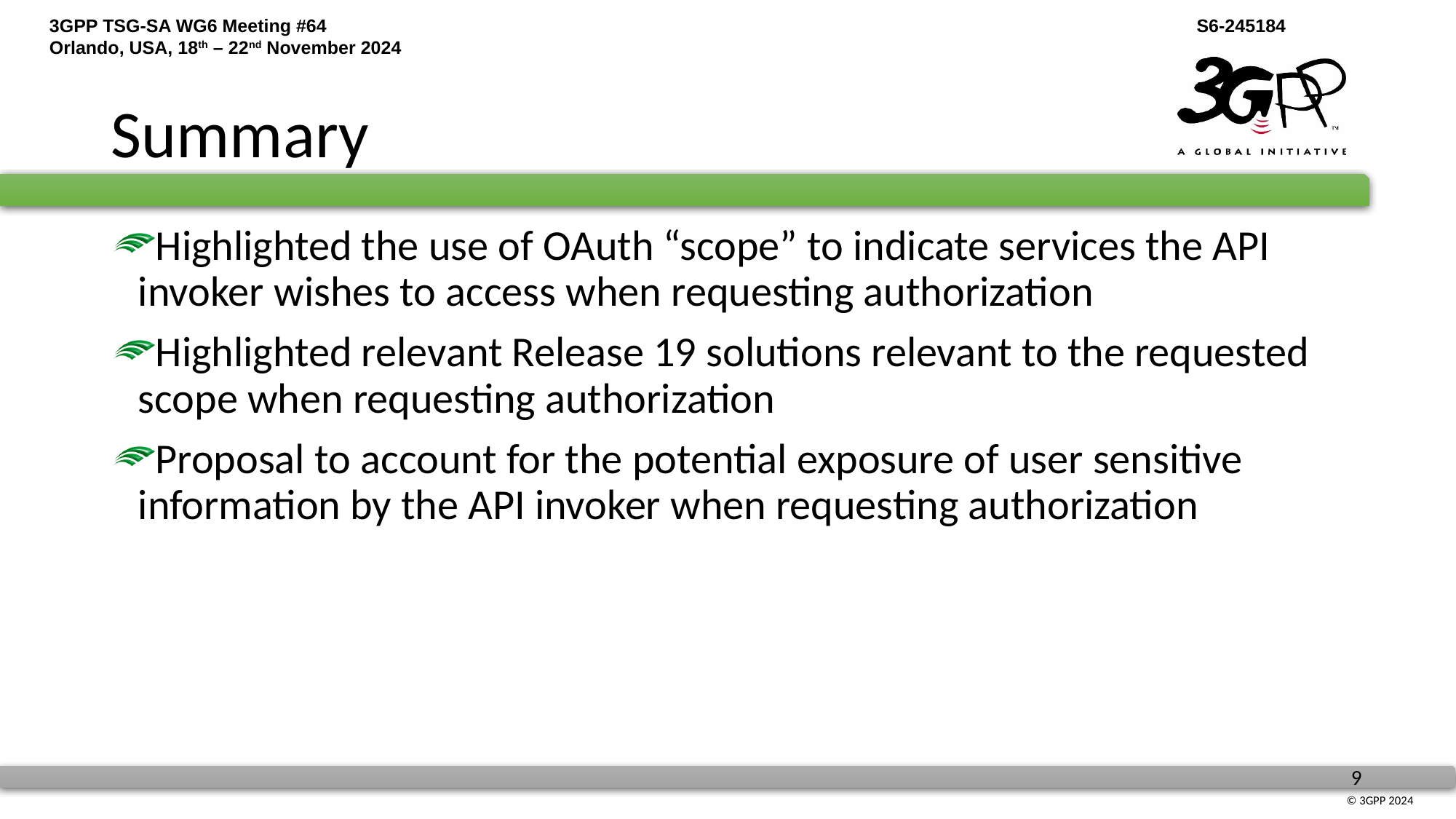

# Summary
Highlighted the use of OAuth “scope” to indicate services the API invoker wishes to access when requesting authorization
Highlighted relevant Release 19 solutions relevant to the requested scope when requesting authorization
Proposal to account for the potential exposure of user sensitive information by the API invoker when requesting authorization